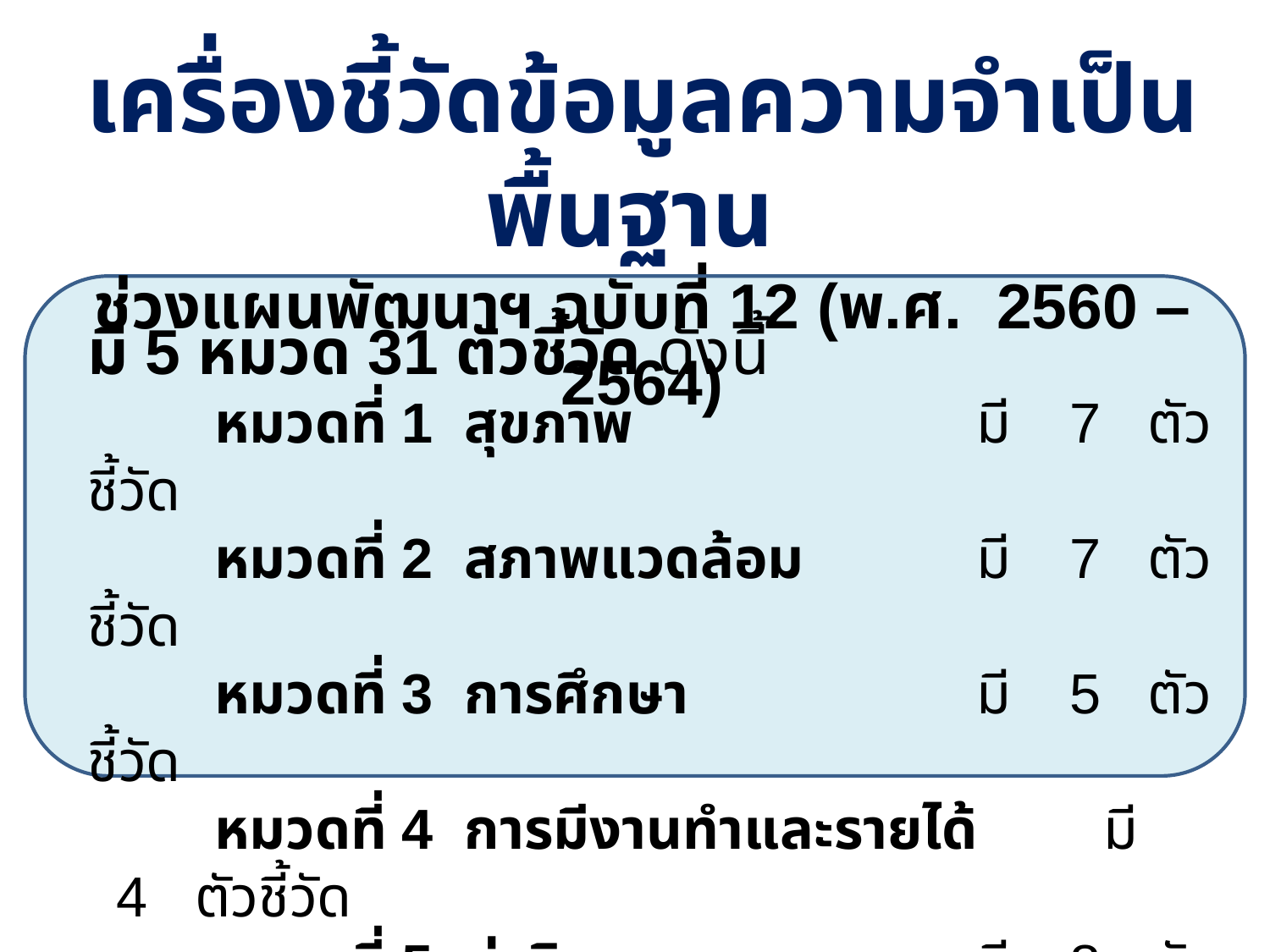

เครื่องชี้วัดข้อมูลความจำเป็นพื้นฐาน
ช่วงแผนพัฒนาฯ ฉบับที่ 12 (พ.ศ.  2560 – 2564)

มี 5 หมวด 31 ตัวชี้วัด ดังนี้
	หมวดที่ 1  สุขภาพ			มี    7   ตัวชี้วัด
	หมวดที่ 2  สภาพแวดล้อม		มี    7   ตัวชี้วัด
	หมวดที่ 3  การศึกษา			มี    5   ตัวชี้วัด
	หมวดที่ 4  การมีงานทำและรายได้	มี    4   ตัวชี้วัด
	หมวดที่ 5  ค่านิยม			มี    8   ตัวชี้วัด